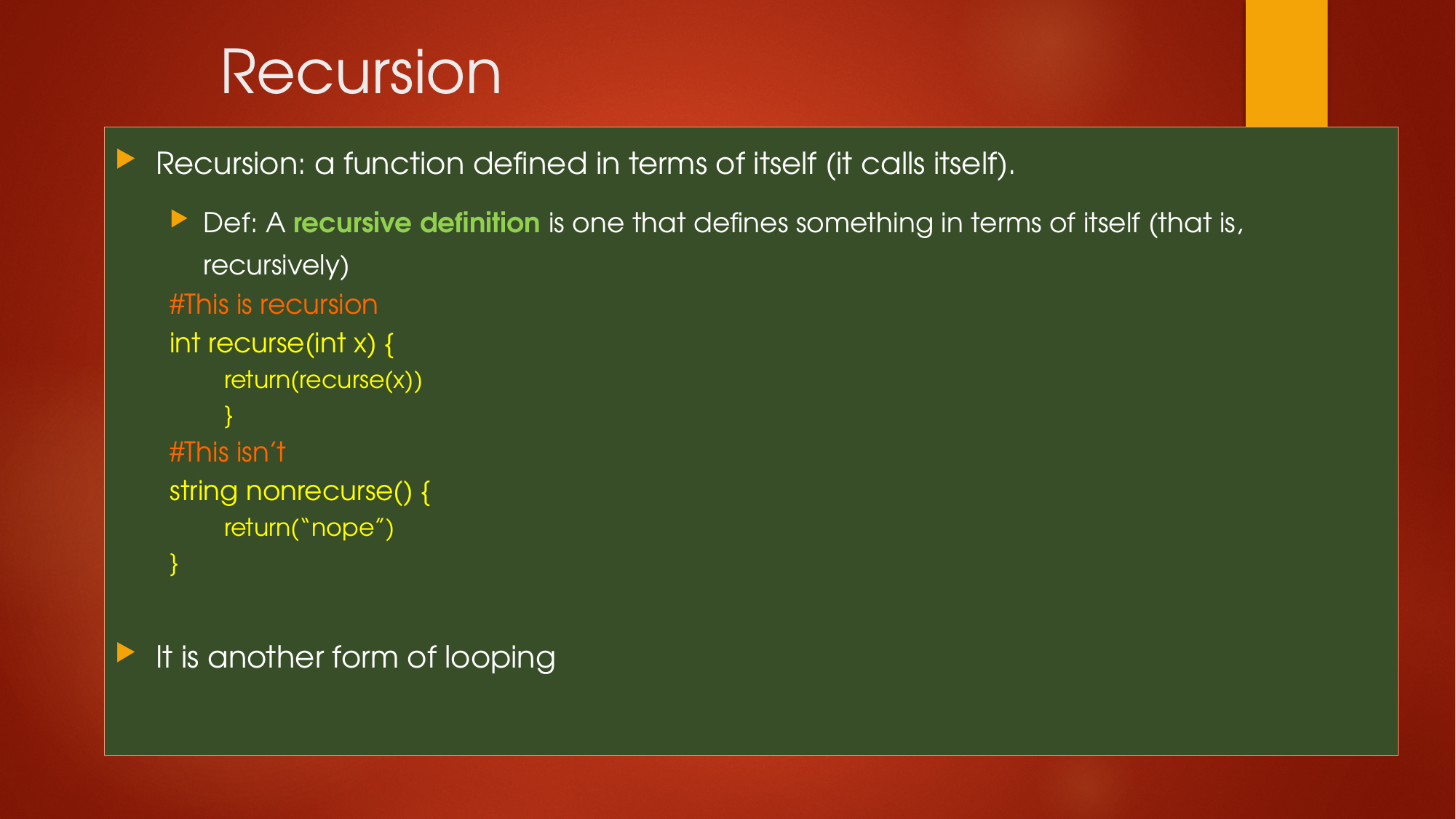

# Recursion
Recursion: a function defined in terms of itself (it calls itself).
Def: A recursive definition is one that defines something in terms of itself (that is, recursively)
#This is recursion
int recurse(int x) {
return(recurse(x))
	}
#This isn’t
string nonrecurse() {
return(“nope”)
}

It is another form of looping